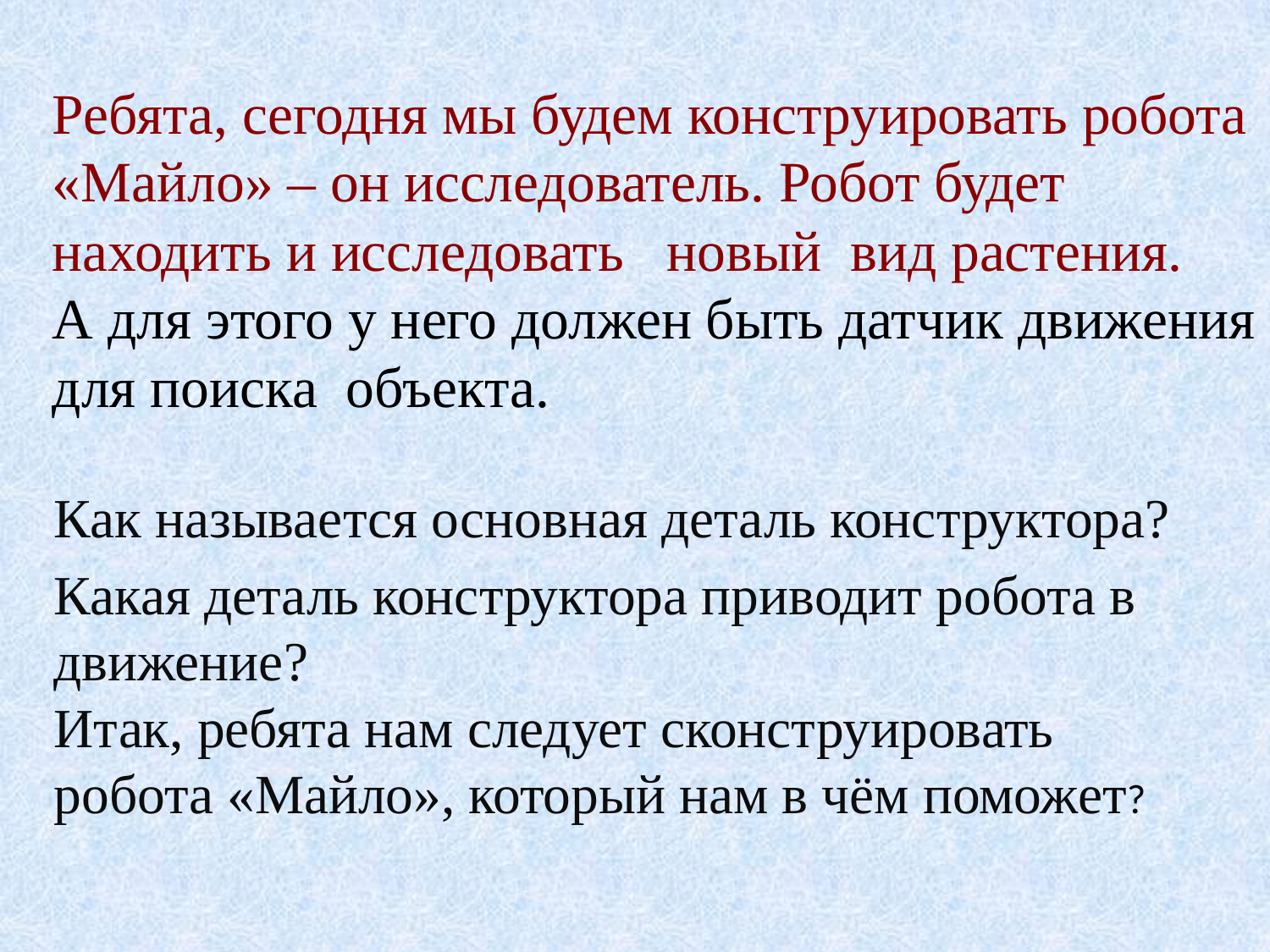

# Ребята, сегодня мы будем конструировать робота «Майло» – он исследователь. Робот будет находить и исследовать   новый  вид растения. А для этого у него должен быть датчик движения для поиска  объекта.
Как называется основная деталь конструктора?
Какая деталь конструктора приводит робота в движение?
Итак, ребята нам следует сконструировать робота «Майло», который нам в чём поможет?